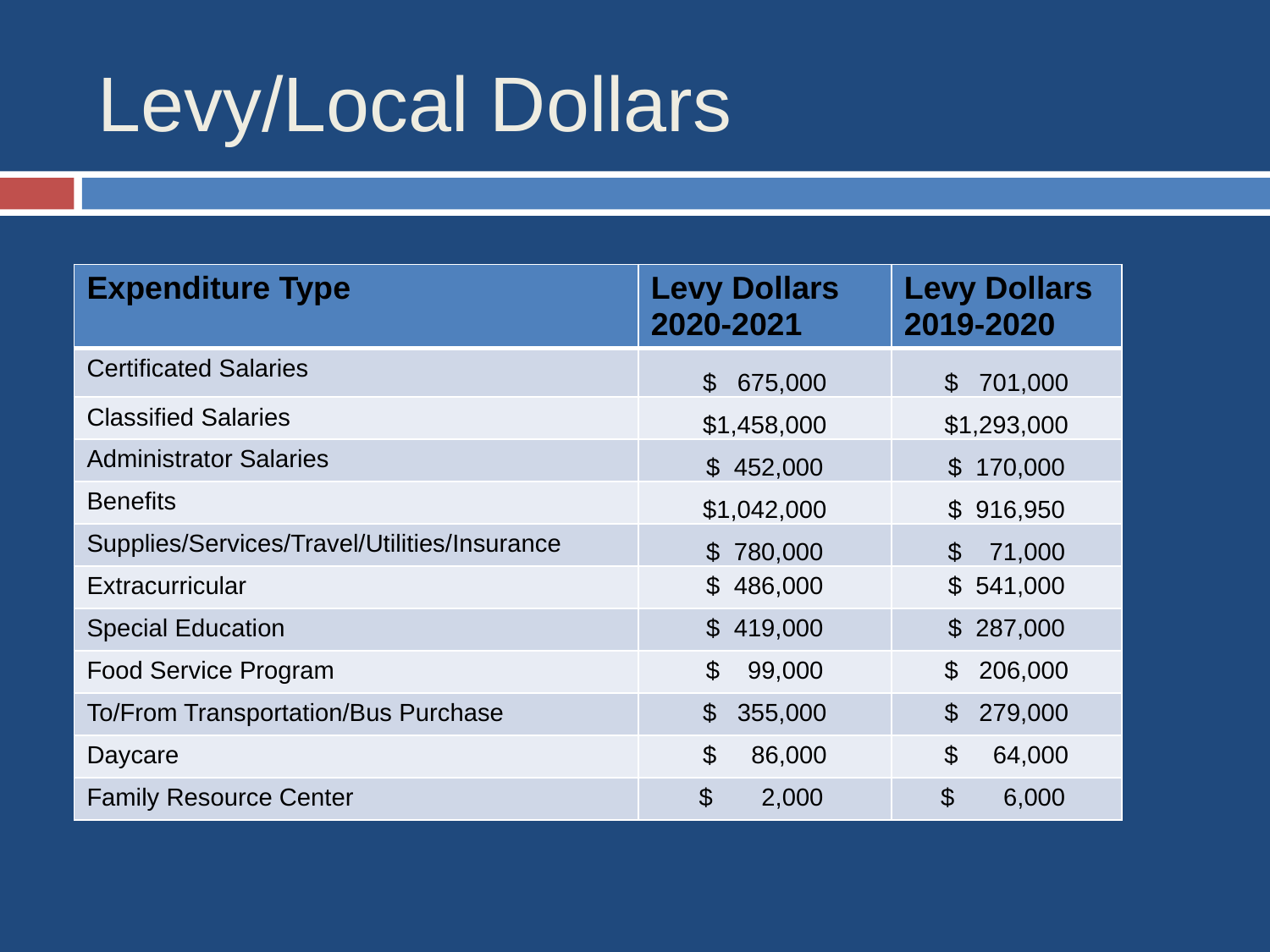

# Levy/Local Dollars
| Expenditure Type | Levy Dollars 2020-2021 | Levy Dollars 2019-2020 |
| --- | --- | --- |
| Certificated Salaries | $ 675,000 | $ 701,000 |
| Classified Salaries | $1,458,000 | $1,293,000 |
| Administrator Salaries | $ 452,000 | $ 170,000 |
| Benefits | $1,042,000 | $ 916,950 |
| Supplies/Services/Travel/Utilities/Insurance | $ 780,000 | $ 71,000 |
| Extracurricular | $ 486,000 | $ 541,000 |
| Special Education | $ 419,000 | $ 287,000 |
| Food Service Program | $ 99,000 | $ 206,000 |
| To/From Transportation/Bus Purchase | $ 355,000 | $ 279,000 |
| Daycare | $ 86,000 | $ 64,000 |
| Family Resource Center | $ 2,000 | $ 6,000 |